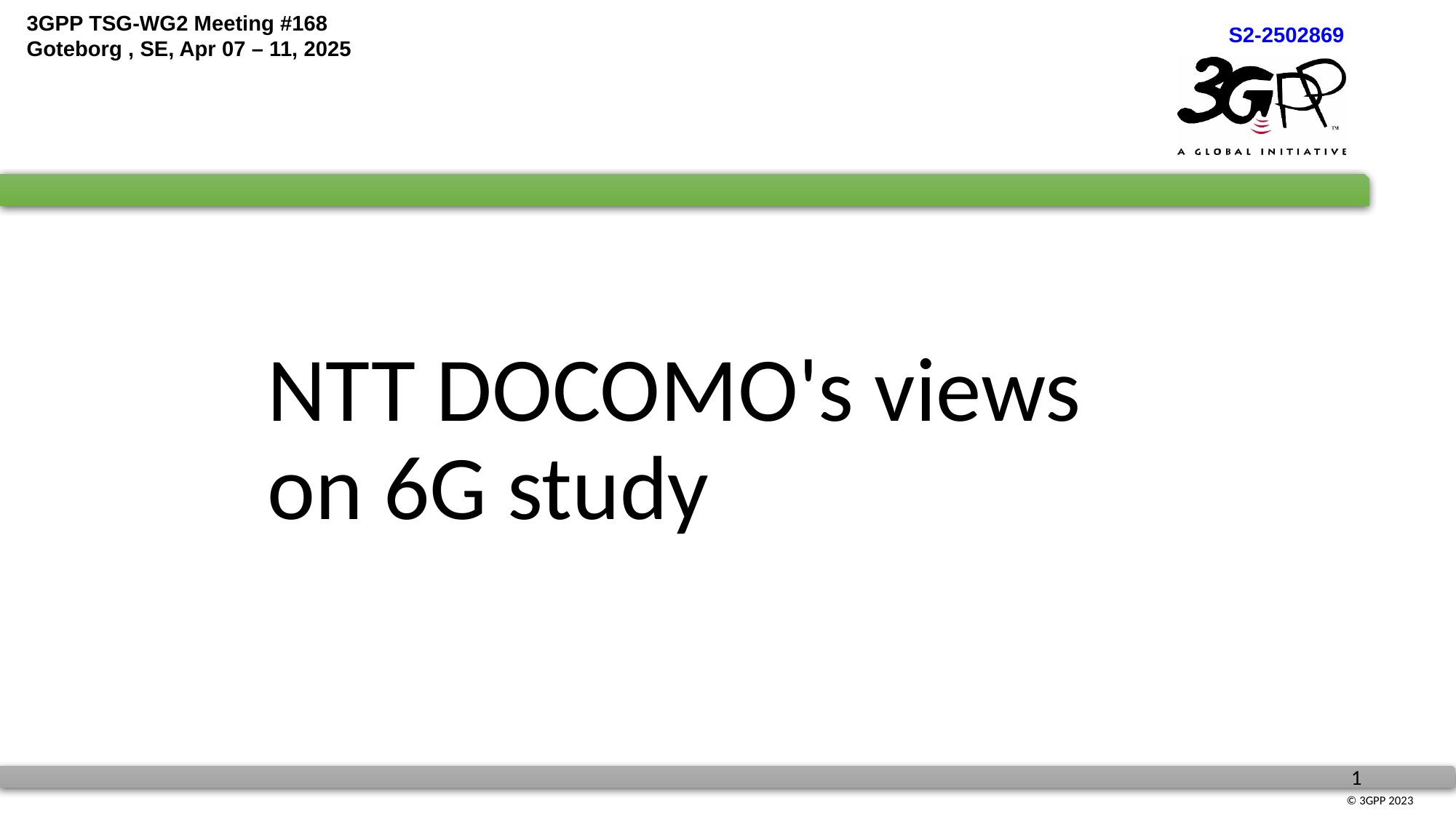

# NTT DOCOMO's views on 6G study